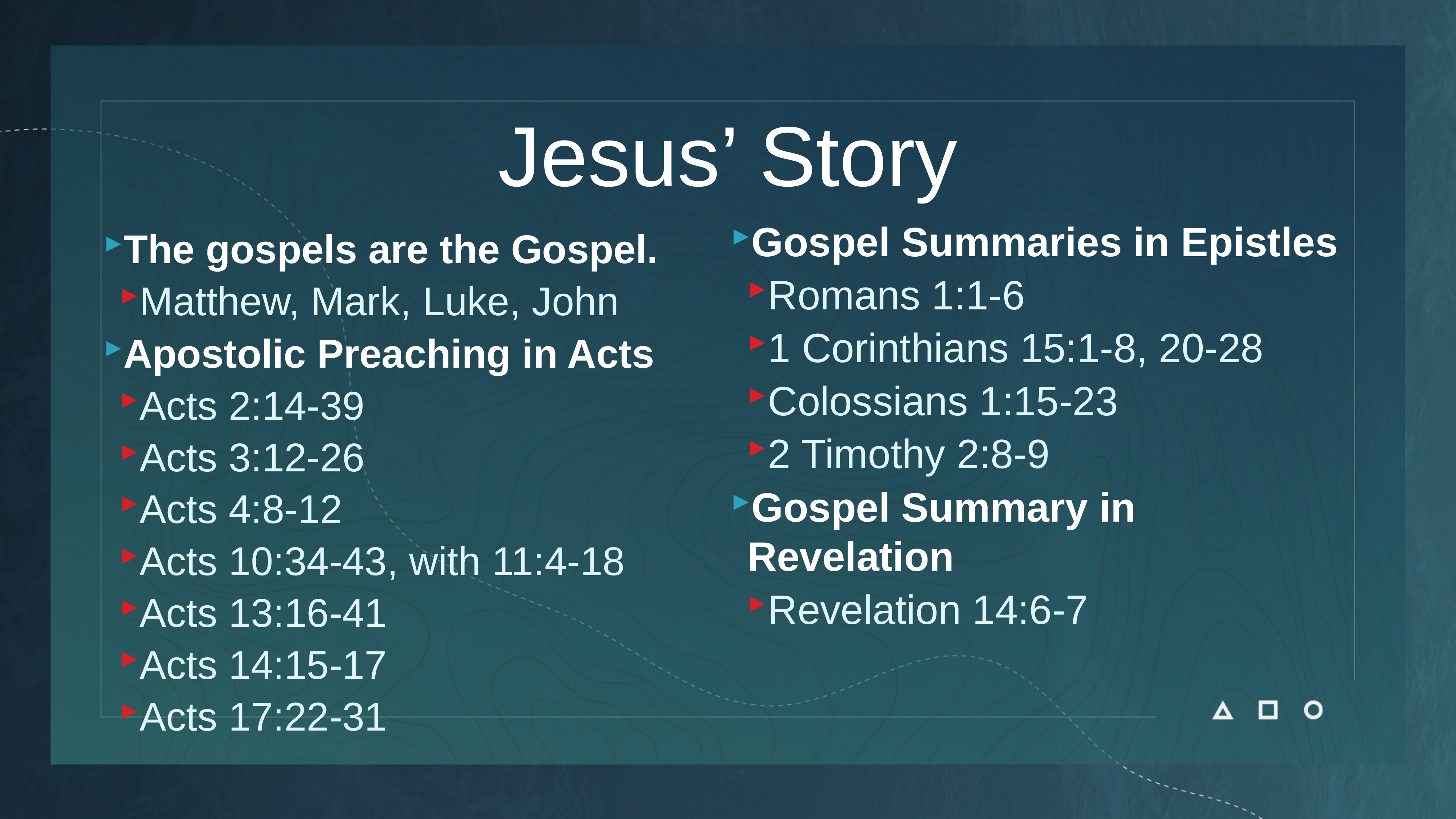

# Jesus’ Story
Gospel Summaries in Epistles
Romans 1:1-6
1 Corinthians 15:1-8, 20-28
Colossians 1:15-23
2 Timothy 2:8-9
Gospel Summary in Revelation
Revelation 14:6-7
The gospels are the Gospel.
Matthew, Mark, Luke, John
Apostolic Preaching in Acts
Acts 2:14-39
Acts 3:12-26
Acts 4:8-12
Acts 10:34-43, with 11:4-18
Acts 13:16-41
Acts 14:15-17
Acts 17:22-31